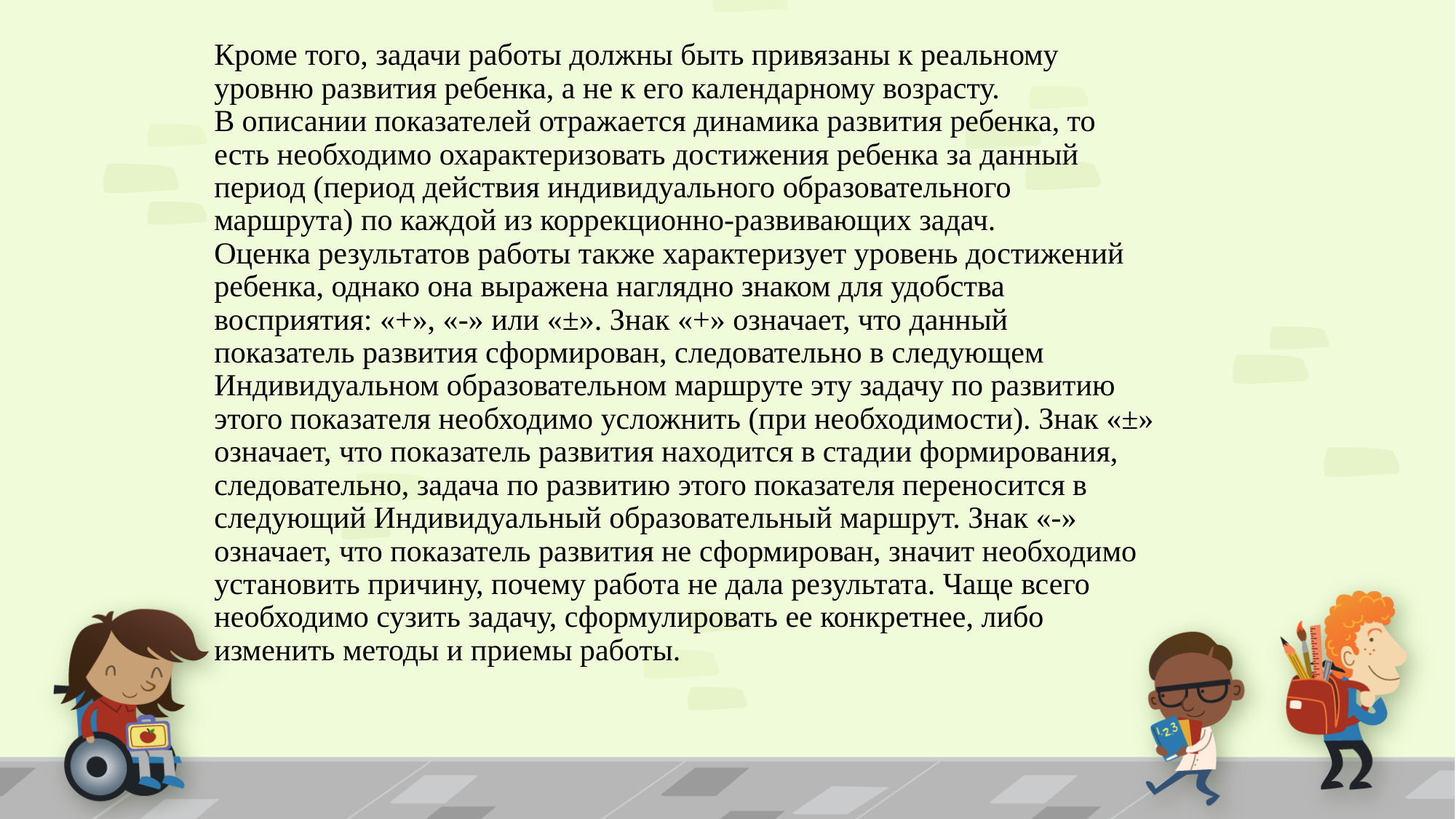

# Кроме того, задачи работы должны быть привязаны к реальному уровню развития ребенка, а не к его календарному возрасту. В описании показателей отражается динамика развития ребенка, то есть необходимо охарактеризовать достижения ребенка за данный период (период действия индивидуального образовательного маршрута) по каждой из коррекционно-развивающих задач. Оценка результатов работы также характеризует уровень достижений ребенка, однако она выражена наглядно знаком для удобства восприятия: «+», «-» или «±». Знак «+» означает, что данный показатель развития сформирован, следовательно в следующем Индивидуальном образовательном маршруте эту задачу по развитию этого показателя необходимо усложнить (при необходимости). Знак «±» означает, что показатель развития находится в стадии формирования, следовательно, задача по развитию этого показателя переносится в следующий Индивидуальный образовательный маршрут. Знак «-» означает, что показатель развития не сформирован, значит необходимо установить причину, почему работа не дала результата. Чаще всего необходимо сузить задачу, сформулировать ее конкретнее, либо изменить методы и приемы работы.